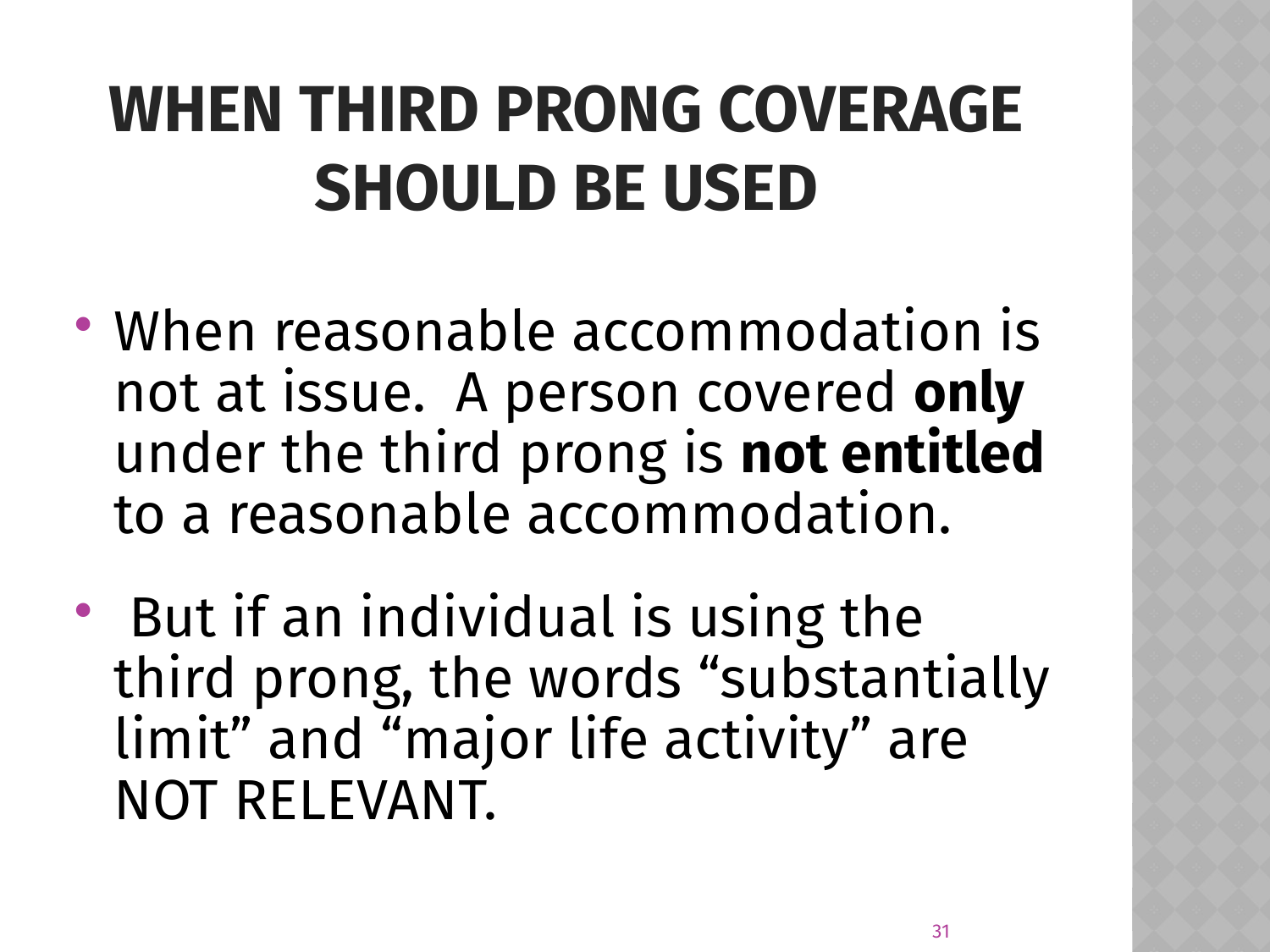

# When third prong coverage should be used
When reasonable accommodation is not at issue.  A person covered only under the third prong is not entitled to a reasonable accommodation.
 But if an individual is using the third prong, the words “substantially limit” and “major life activity” are NOT RELEVANT.

31